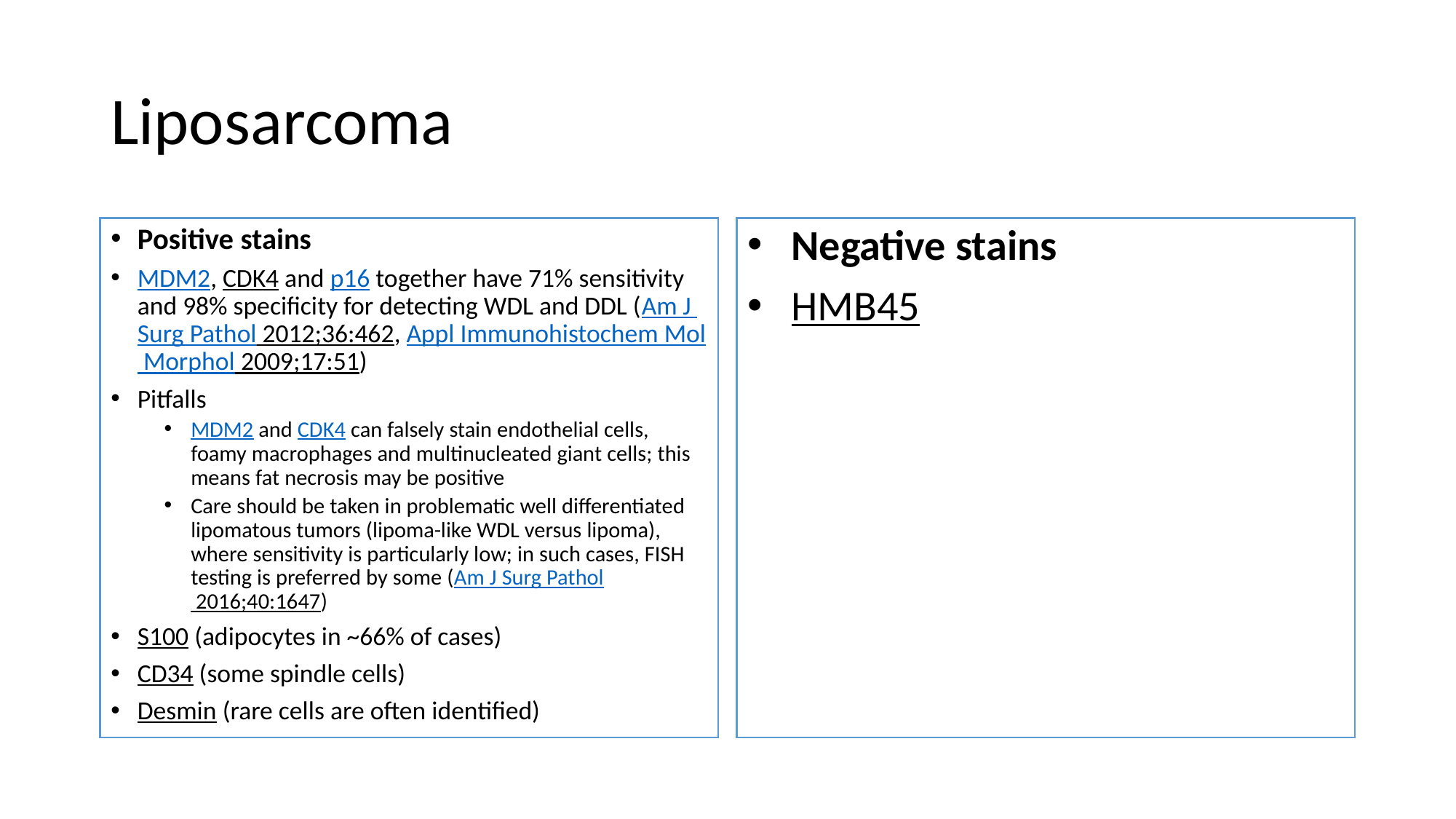

# Liposarcoma
Positive stains
MDM2, CDK4 and p16 together have 71% sensitivity and 98% specificity for detecting WDL and DDL (Am J Surg Pathol 2012;36:462, Appl Immunohistochem Mol Morphol 2009;17:51)
Pitfalls
MDM2 and CDK4 can falsely stain endothelial cells, foamy macrophages and multinucleated giant cells; this means fat necrosis may be positive
Care should be taken in problematic well differentiated lipomatous tumors (lipoma-like WDL versus lipoma), where sensitivity is particularly low; in such cases, FISH testing is preferred by some (Am J Surg Pathol 2016;40:1647)
S100 (adipocytes in ~66% of cases)
CD34 (some spindle cells)
Desmin (rare cells are often identified)

Negative stains
HMB45